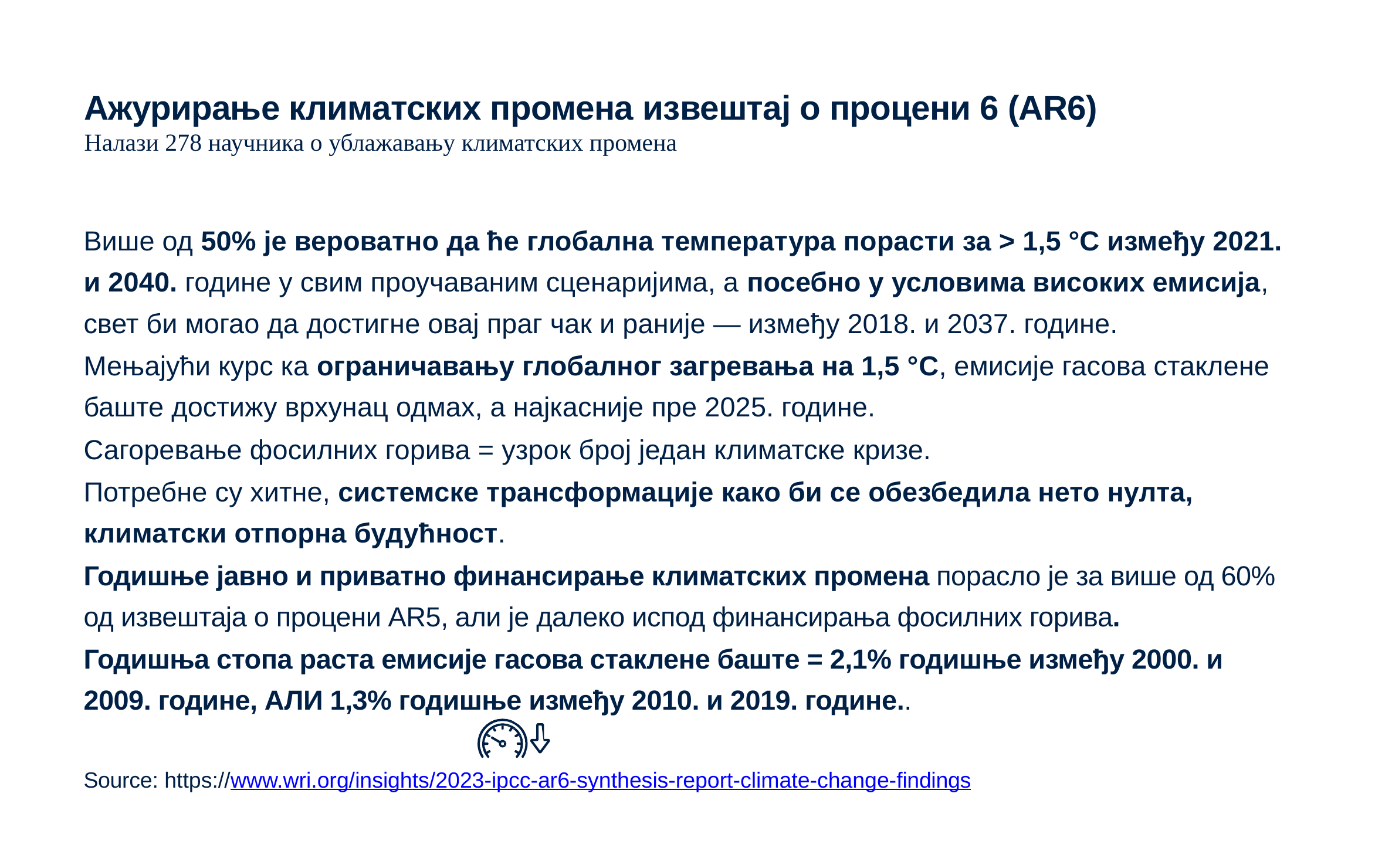

# Ажурирање климатских промена извештај о процени 6 (AR6) Налази 278 научника о ублажавању климатских промена
Више од 50% је вероватно да ће глобална температура порасти за > 1,5 °C између 2021. и 2040. године у свим проучаваним сценаријима, а посебно у условима високих емисија, свет би могао да достигне овај праг чак и раније — између 2018. и 2037. године.
Мењајући курс ка ограничавању глобалног загревања на 1,5 °C, емисије гасова стаклене баште достижу врхунац одмах, а најкасније пре 2025. године.
Сагоревање фосилних горива = узрок број један климатске кризе.
Потребне су хитне, системске трансформације како би се обезбедила нето нулта, климатски отпорна будућност.
Годишње јавно и приватно финансирање климатских промена порасло је за више од 60% од извештаја о процени AR5, али је далеко испод финансирања фосилних горива.
Годишња стопа раста емисије гасова стаклене баште = 2,1% годишње између 2000. и 2009. године, АЛИ 1,3% годишње између 2010. и 2019. године..

Source: https://www.wri.org/insights/2023-ipcc-ar6-synthesis-report-climate-change-findings